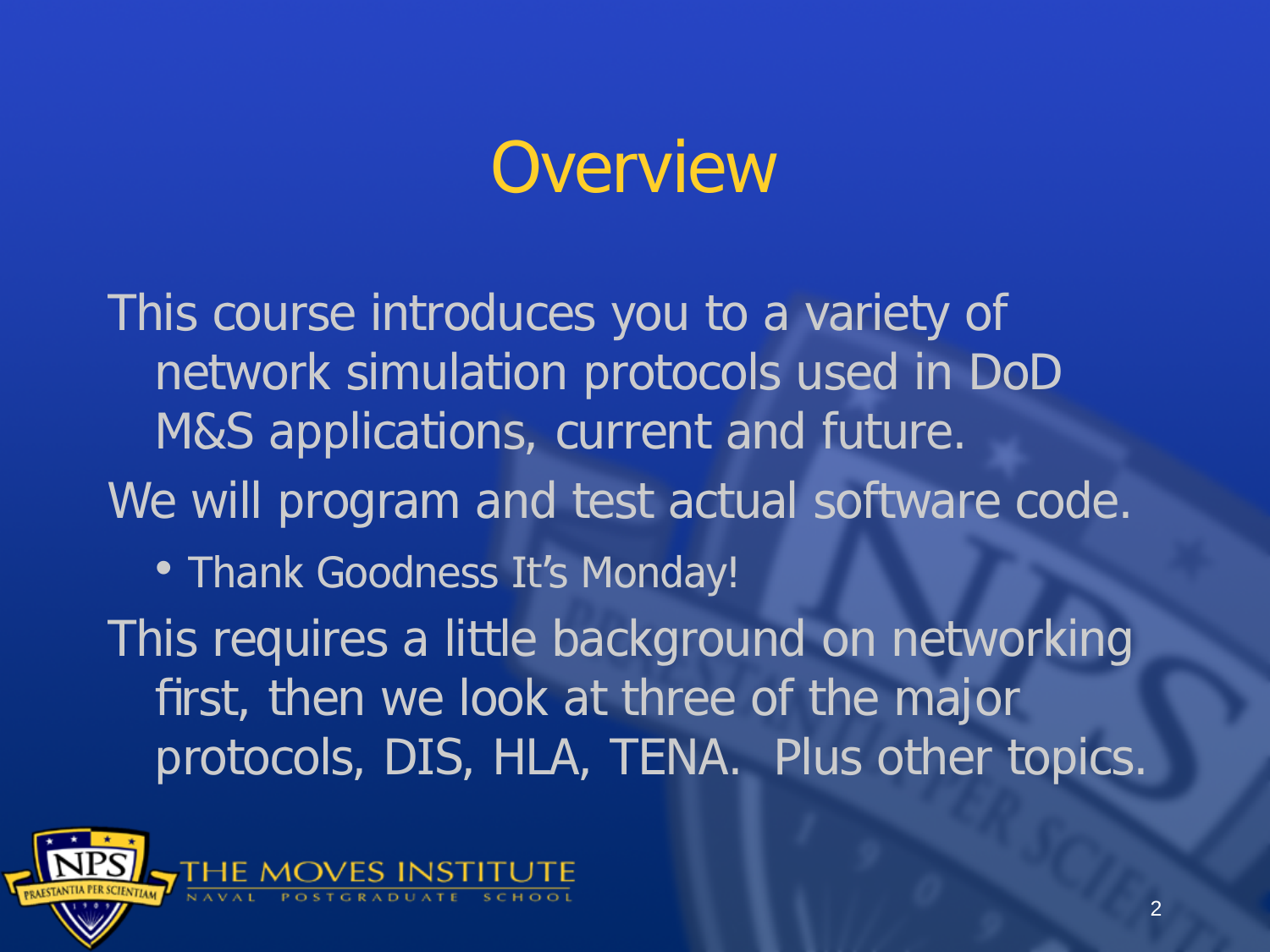

# Overview
This course introduces you to a variety of network simulation protocols used in DoD M&S applications, current and future.
We will program and test actual software code.
 Thank Goodness It’s Monday!
This requires a little background on networking first, then we look at three of the major protocols, DIS, HLA, TENA.  Plus other topics.
2